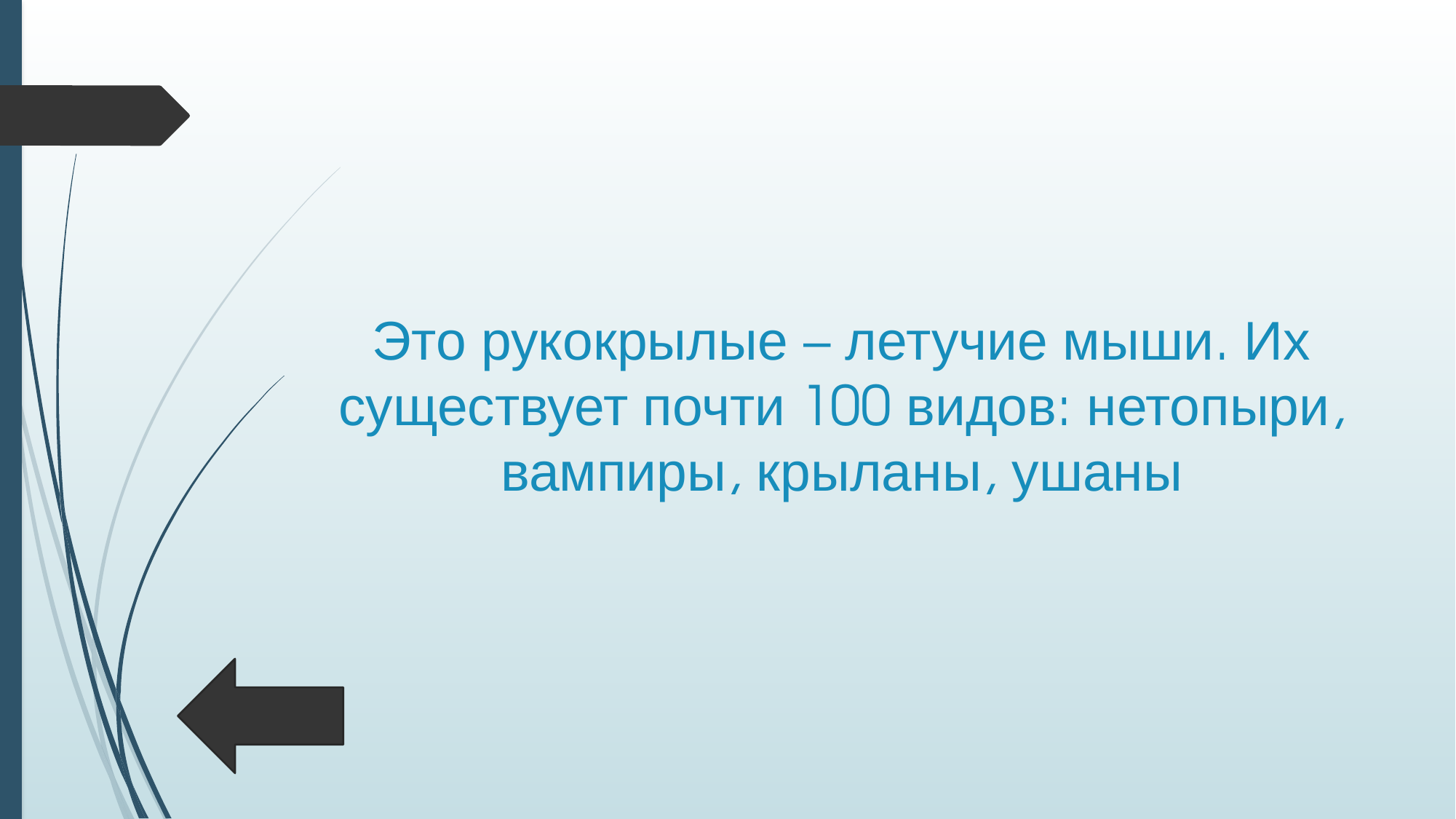

# Это рукокрылые – летучие мыши. Их существует почти 100 видов: нетопыри, вампиры, крыланы, ушаны